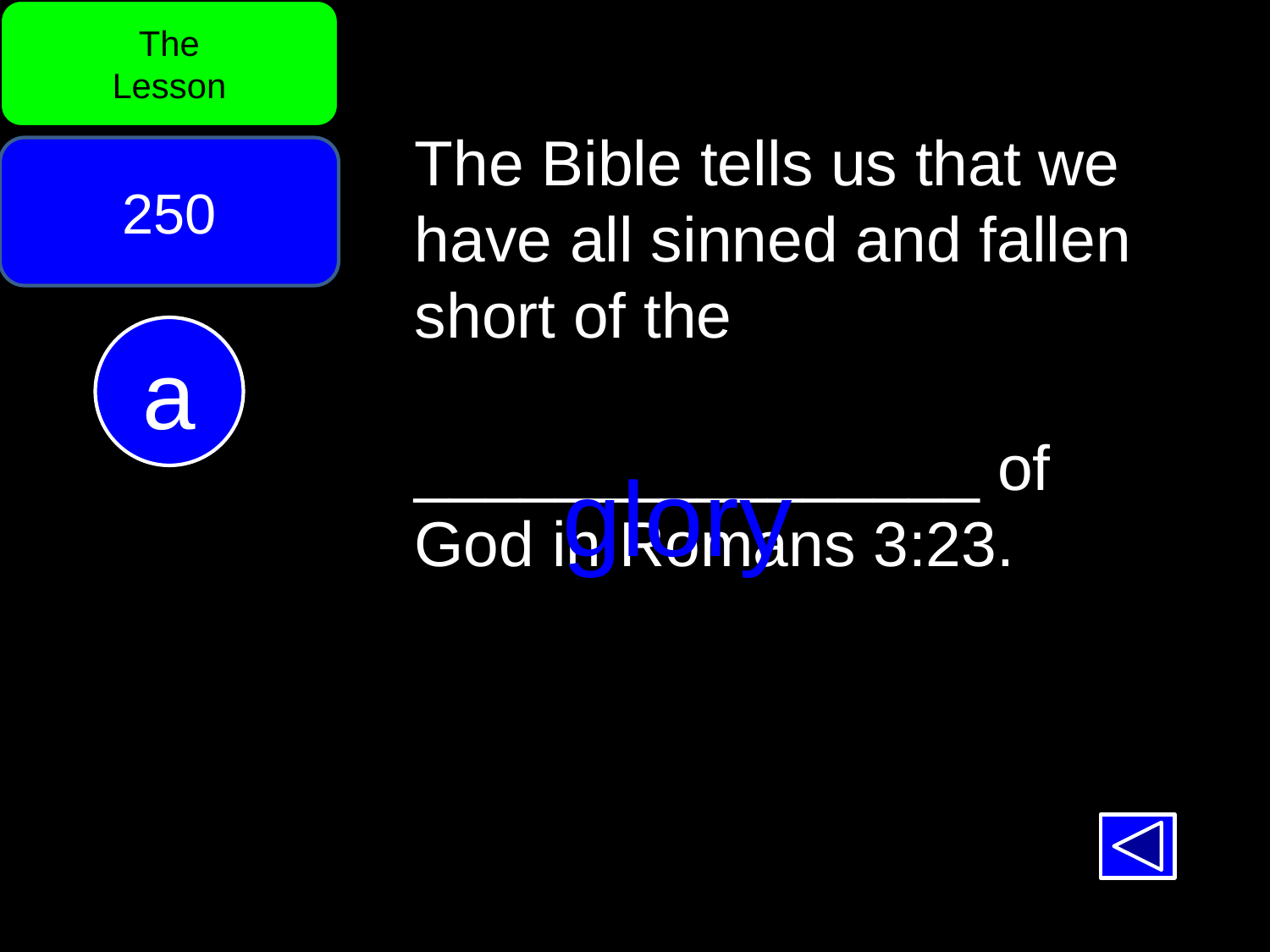

The
Lesson
The Bible tells us that we have all sinned and fallen short of the

________________ of
God in Romans 3:23.
250
a
glory